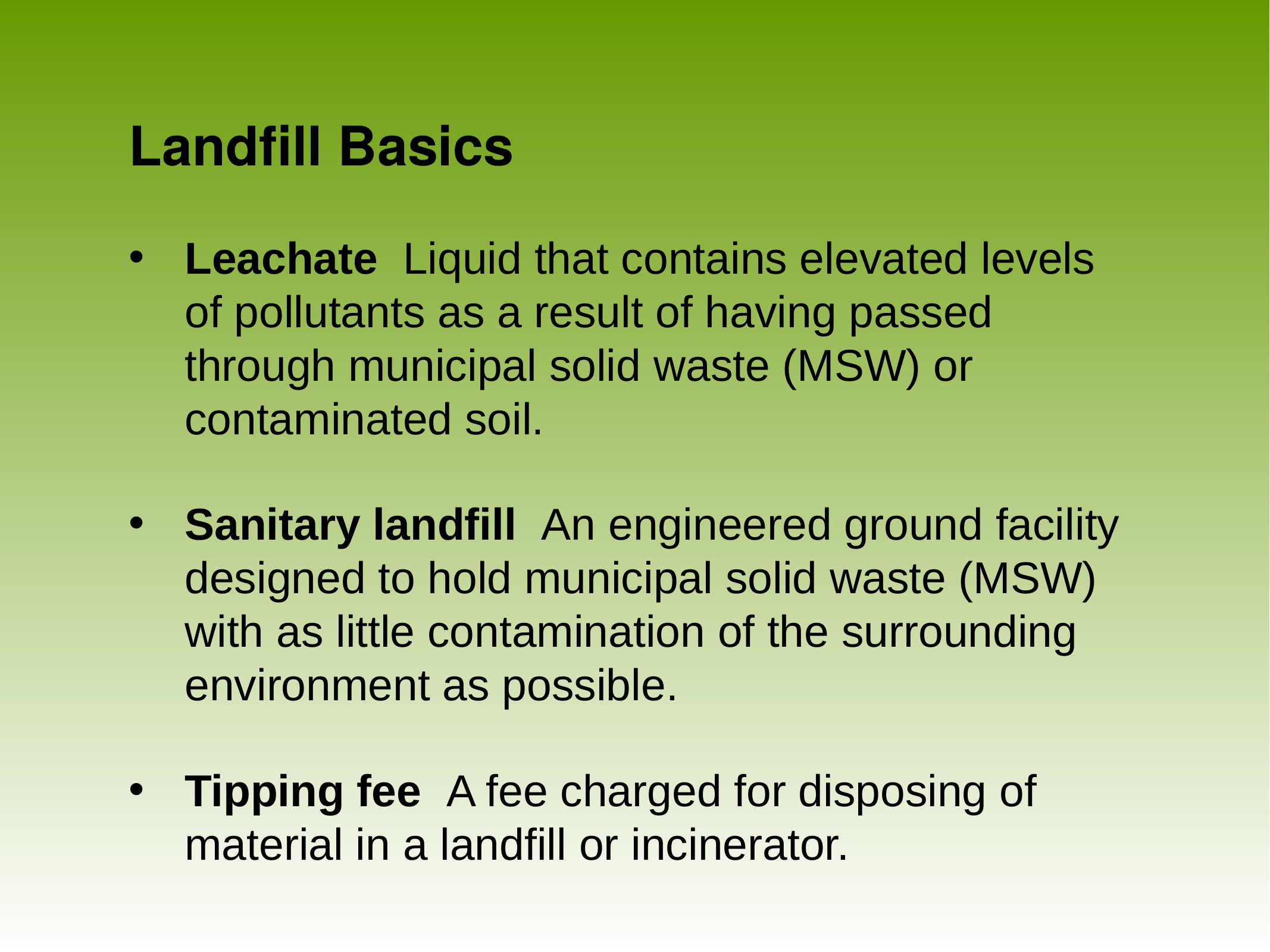

# Landfill Basics
Leachate  Liquid that contains elevated levels of pollutants as a result of having passed through municipal solid waste (MSW) or contaminated soil.
Sanitary landfill  An engineered ground facility designed to hold municipal solid waste (MSW) with as little contamination of the surrounding environment as possible.
Tipping fee  A fee charged for disposing of material in a landfill or incinerator.